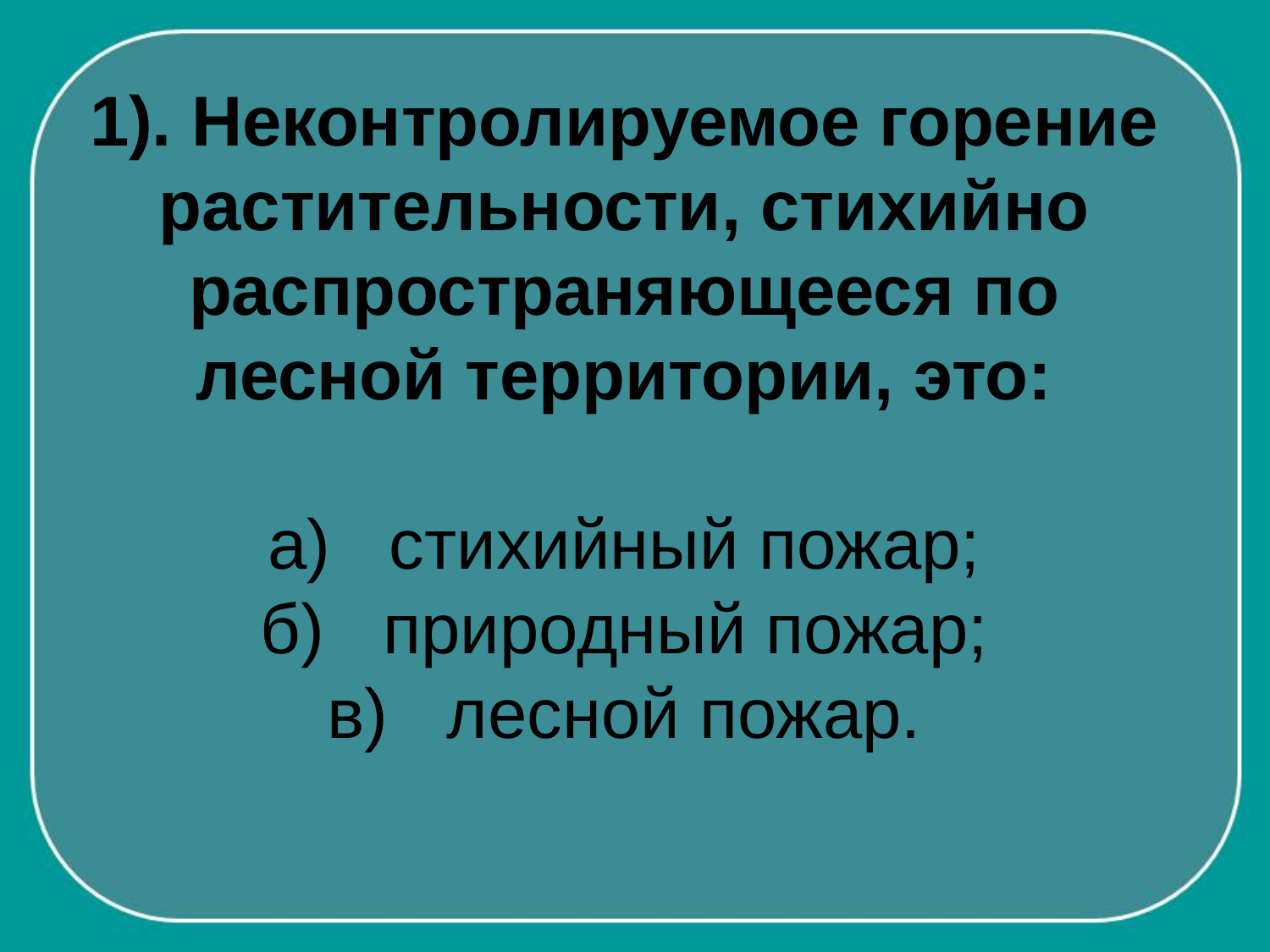

1). Неконтролируемое горение растительности, стихийно распространяющееся по лесной территории, это:
а)   стихийный пожар;
б)   природный пожар;
в)   лесной пожар.